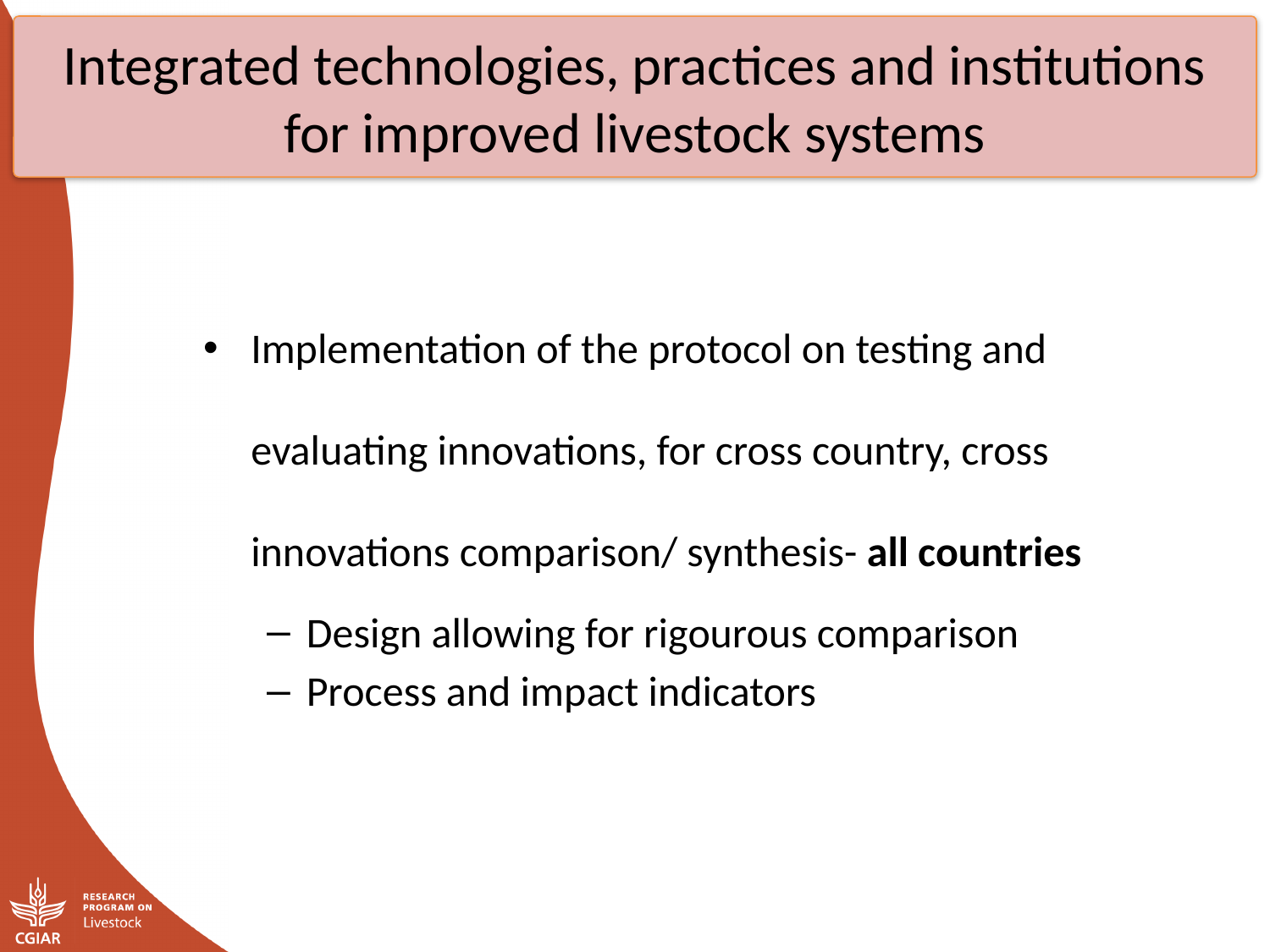

Integrated technologies, practices and institutions for improved livestock systems
Implementation of the protocol on testing and evaluating innovations, for cross country, cross innovations comparison/ synthesis- all countries
Design allowing for rigourous comparison
Process and impact indicators